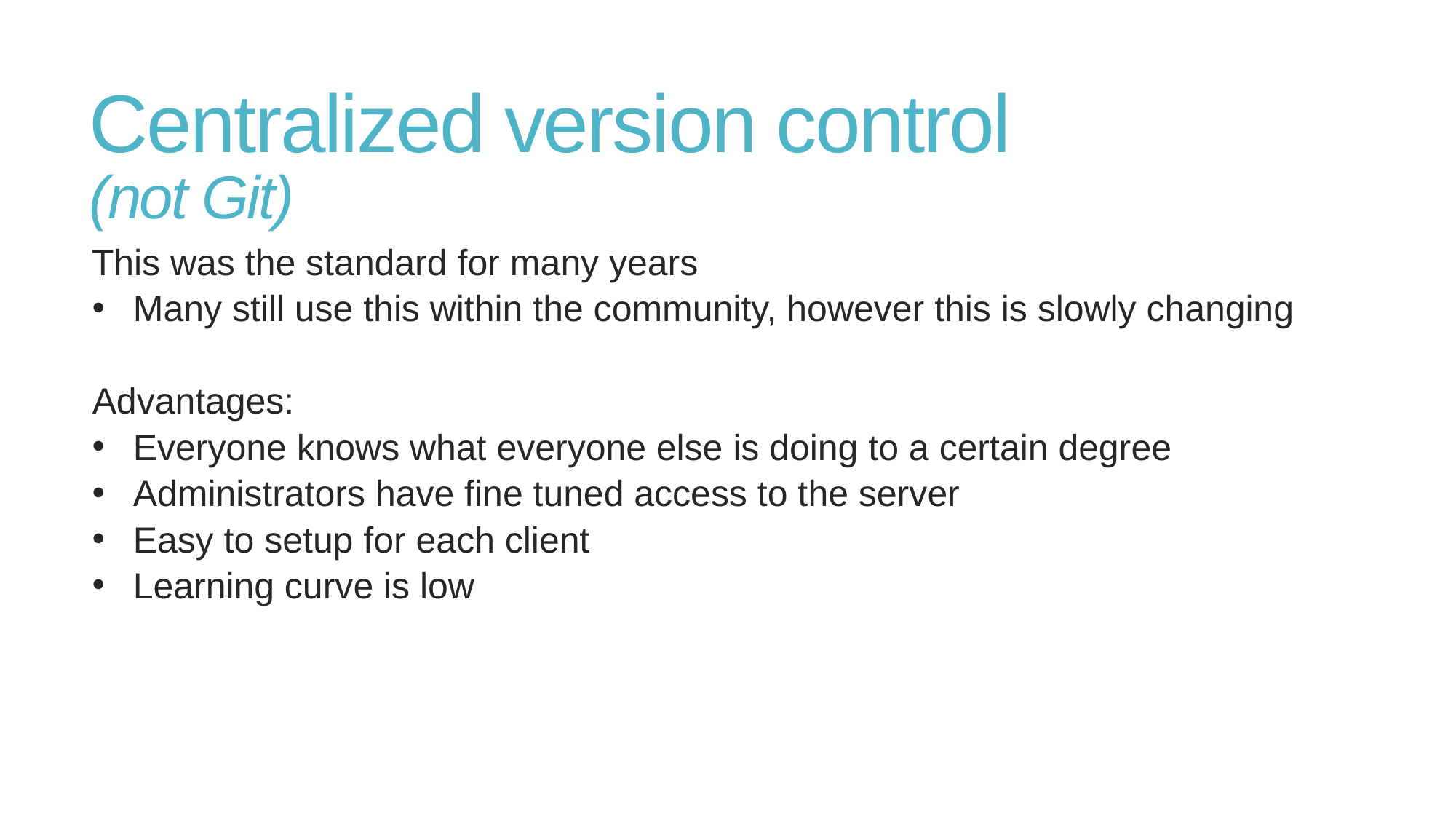

# Centralized version control (not Git)
This was the standard for many years
Many still use this within the community, however this is slowly changing

Advantages:
Everyone knows what everyone else is doing to a certain degree
Administrators have fine tuned access to the server
Easy to setup for each client
Learning curve is low